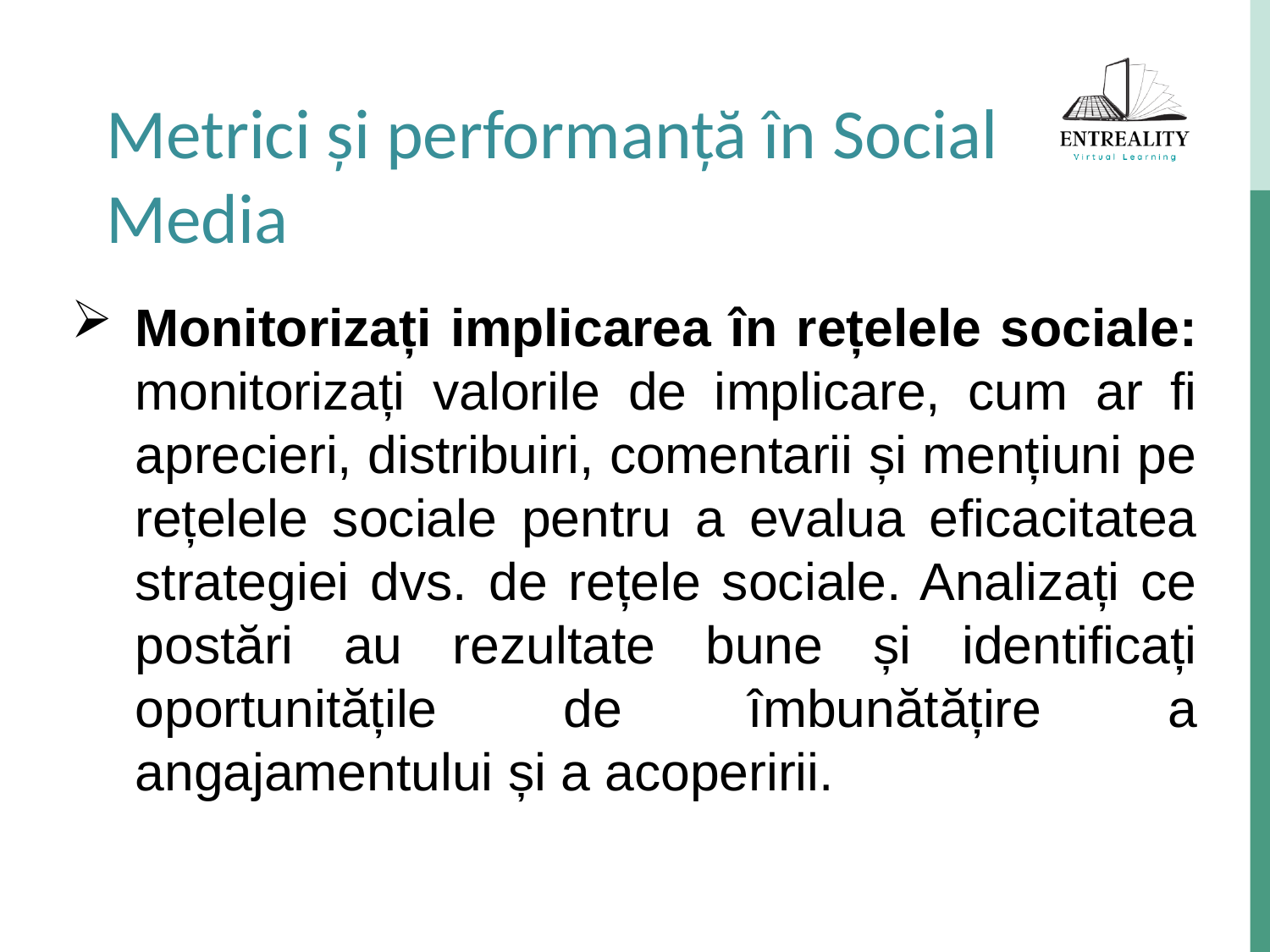

Metrici și performanță în Social Media

Monitorizați implicarea în rețelele sociale: monitorizați valorile de implicare, cum ar fi aprecieri, distribuiri, comentarii și mențiuni pe rețelele sociale pentru a evalua eficacitatea strategiei dvs. de rețele sociale. Analizați ce postări au rezultate bune și identificați oportunitățile de îmbunătățire a angajamentului și a acoperirii.